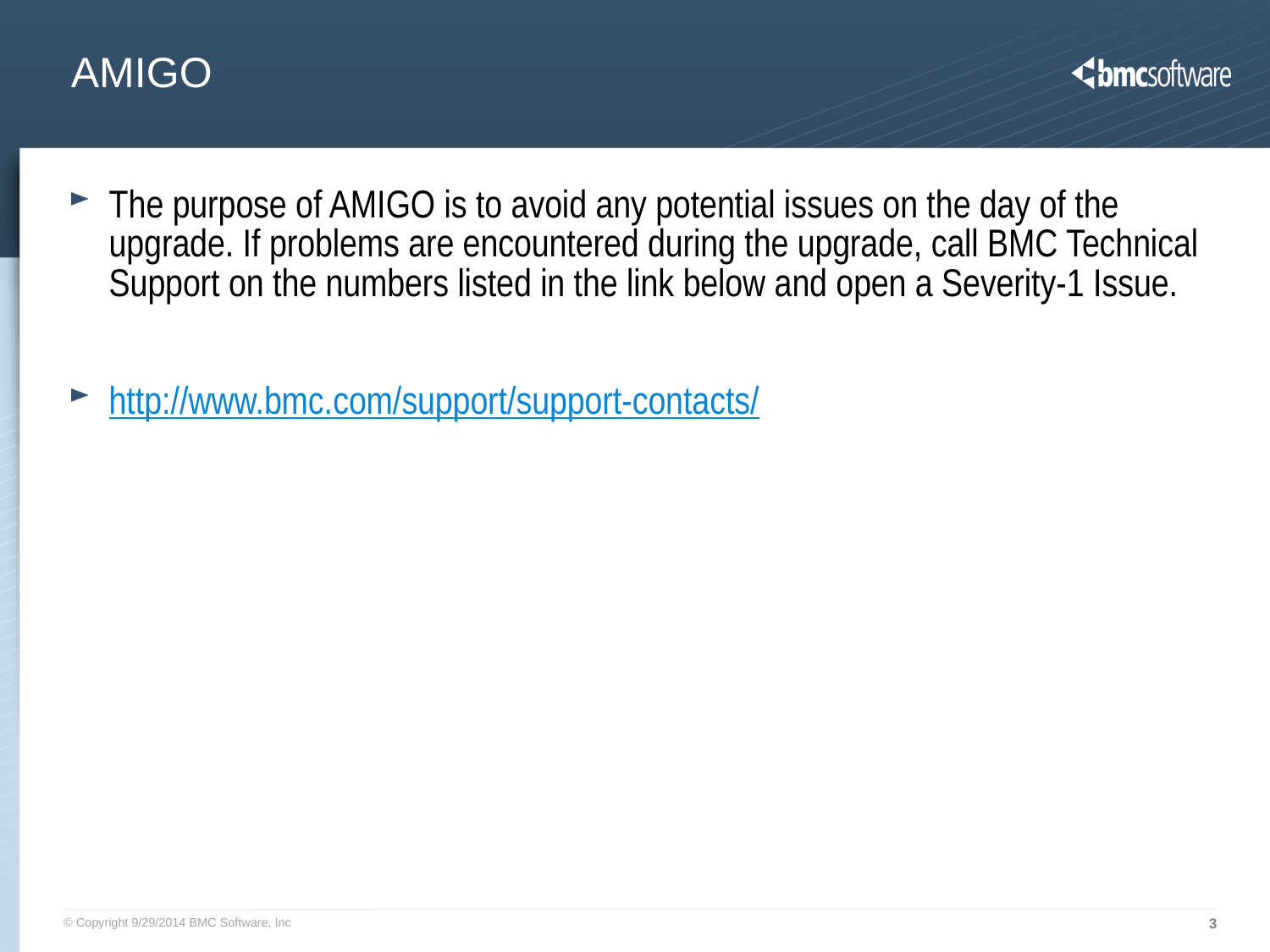

# AMIGO
The purpose of AMIGO is to avoid any potential issues on the day of the upgrade. If problems are encountered during the upgrade, call BMC Technical Support on the numbers listed in the link below and open a Severity-1 Issue.

http://www.bmc.com/support/support-contacts/